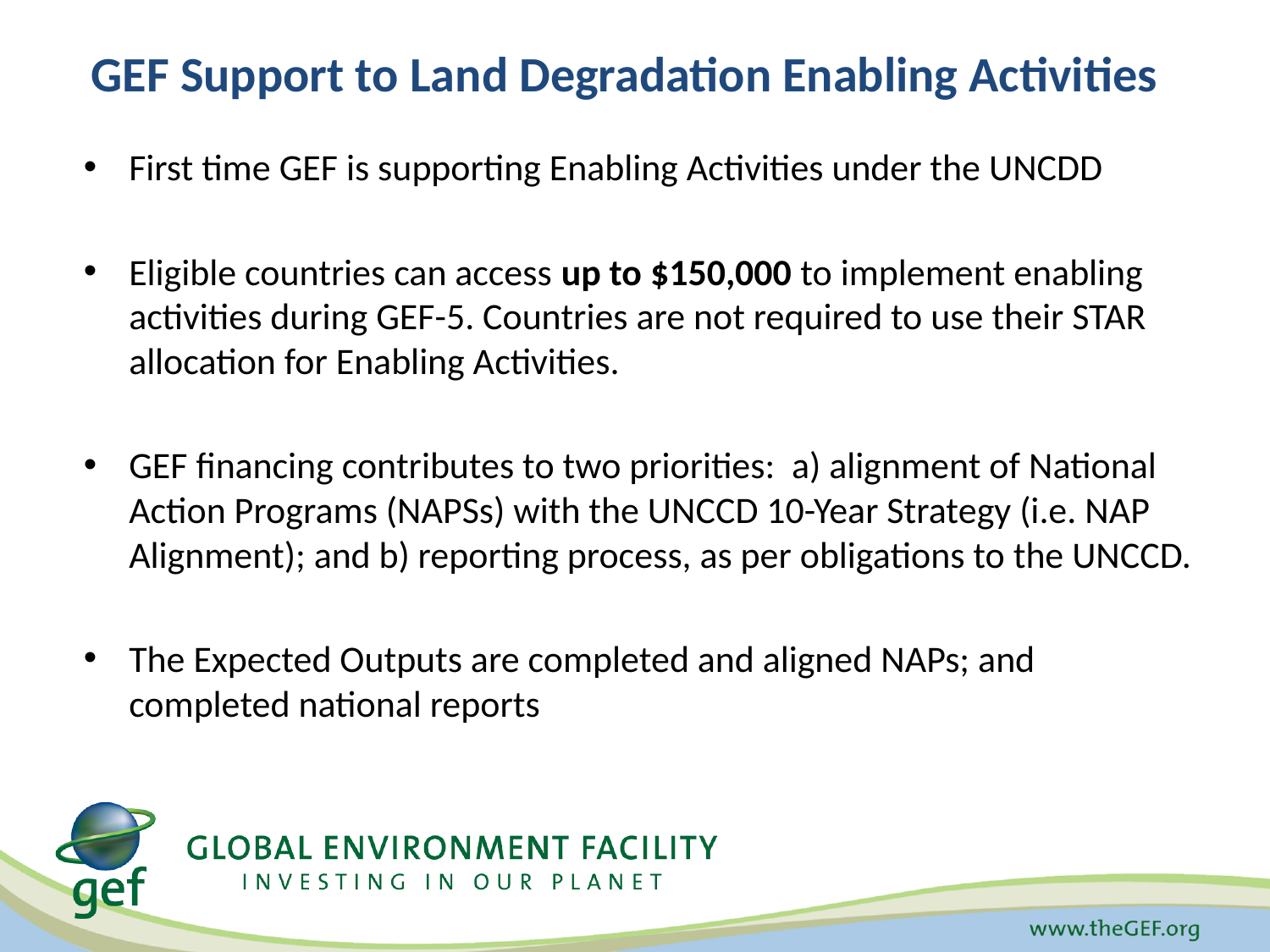

GEF Support to Land Degradation Enabling Activities
First time GEF is supporting Enabling Activities under the UNCDD

Eligible countries can access up to $150,000 to implement enabling activities during GEF-5. Countries are not required to use their STAR allocation for Enabling Activities.

GEF financing contributes to two priorities:  a) alignment of National Action Programs (NAPSs) with the UNCCD 10-Year Strategy (i.e. NAP Alignment); and b) reporting process, as per obligations to the UNCCD.

The Expected Outputs are completed and aligned NAPs; and completed national reports